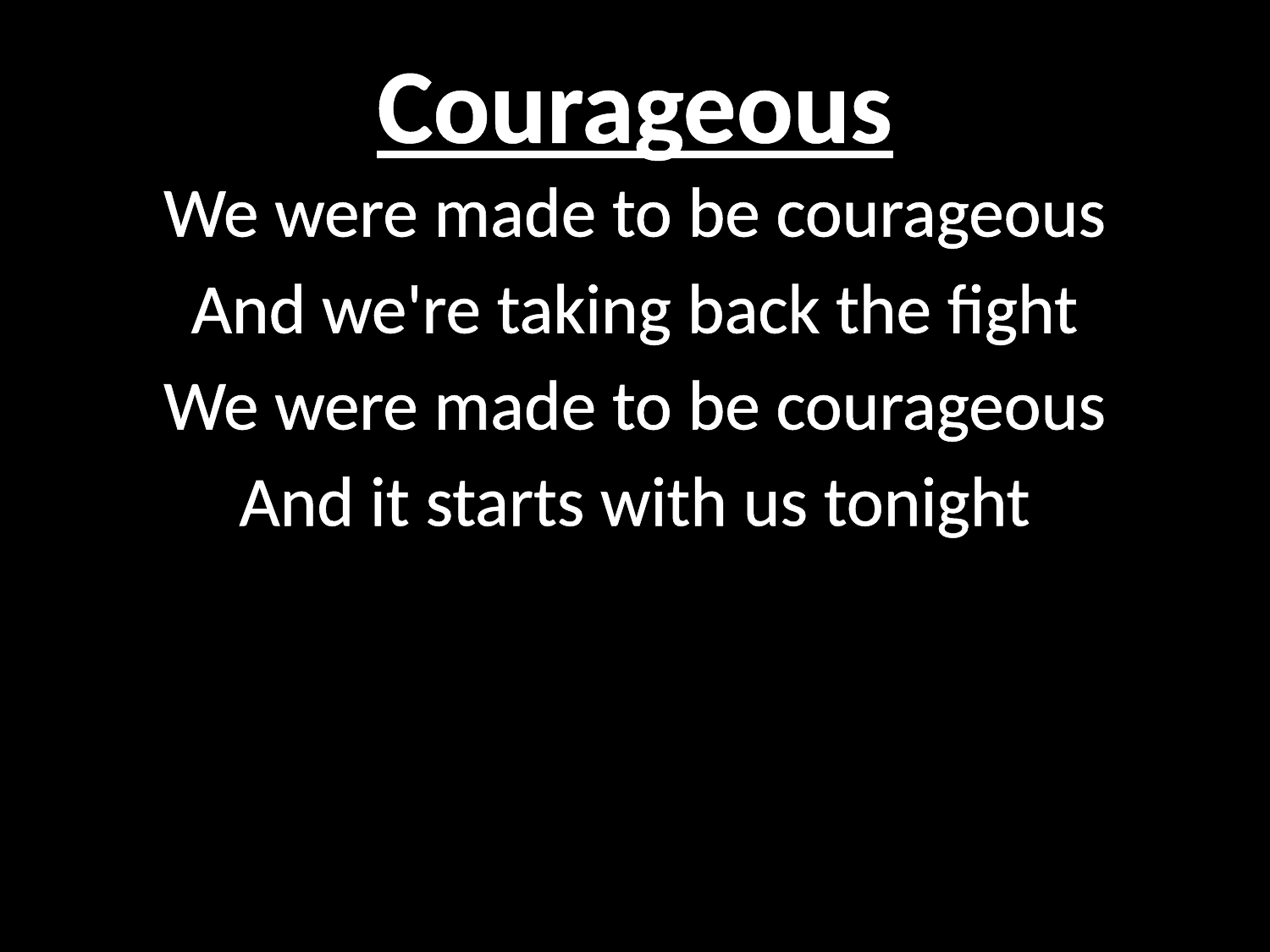

# Courageous
We were made to be courageous
And we're taking back the fight
We were made to be courageous
And it starts with us tonight